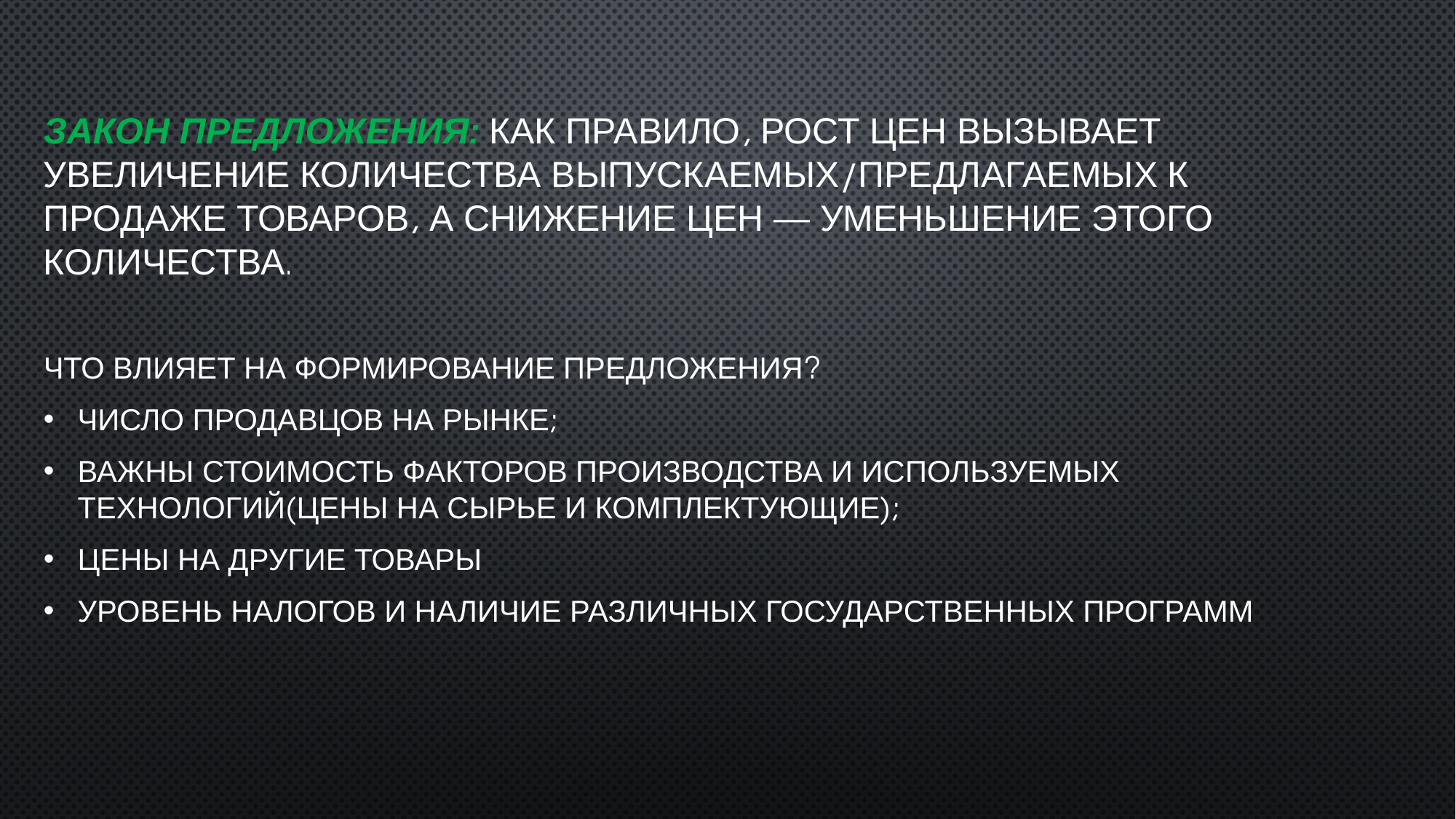

Закон предложения: как правило, рост цен вызывает увеличение количества выпускаемых/предлагаемых к продаже товаров, а снижение цен — уменьшение этого количества.

Что влияет на формирование предложения?
число продавцов на рынке;
важны стоимость факторов производства и используемых технологий(цены на сырье и комплектующие);
цены на другие товары
уровень налогов и наличие различных государственных программ